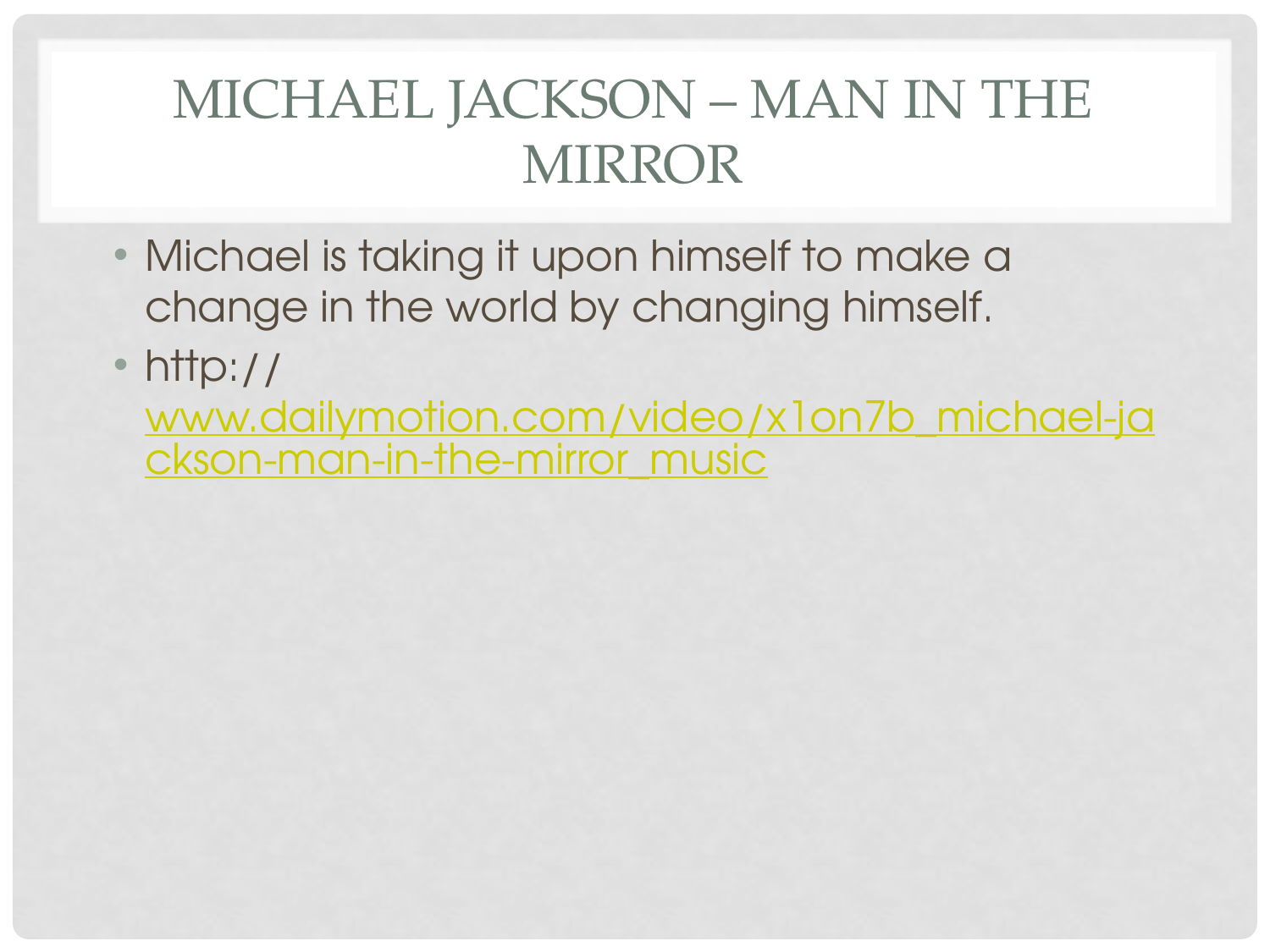

# Michael Jackson – Man in the mirror
Michael is taking it upon himself to make a change in the world by changing himself.
http://www.dailymotion.com/video/x1on7b_michael-jackson-man-in-the-mirror_music